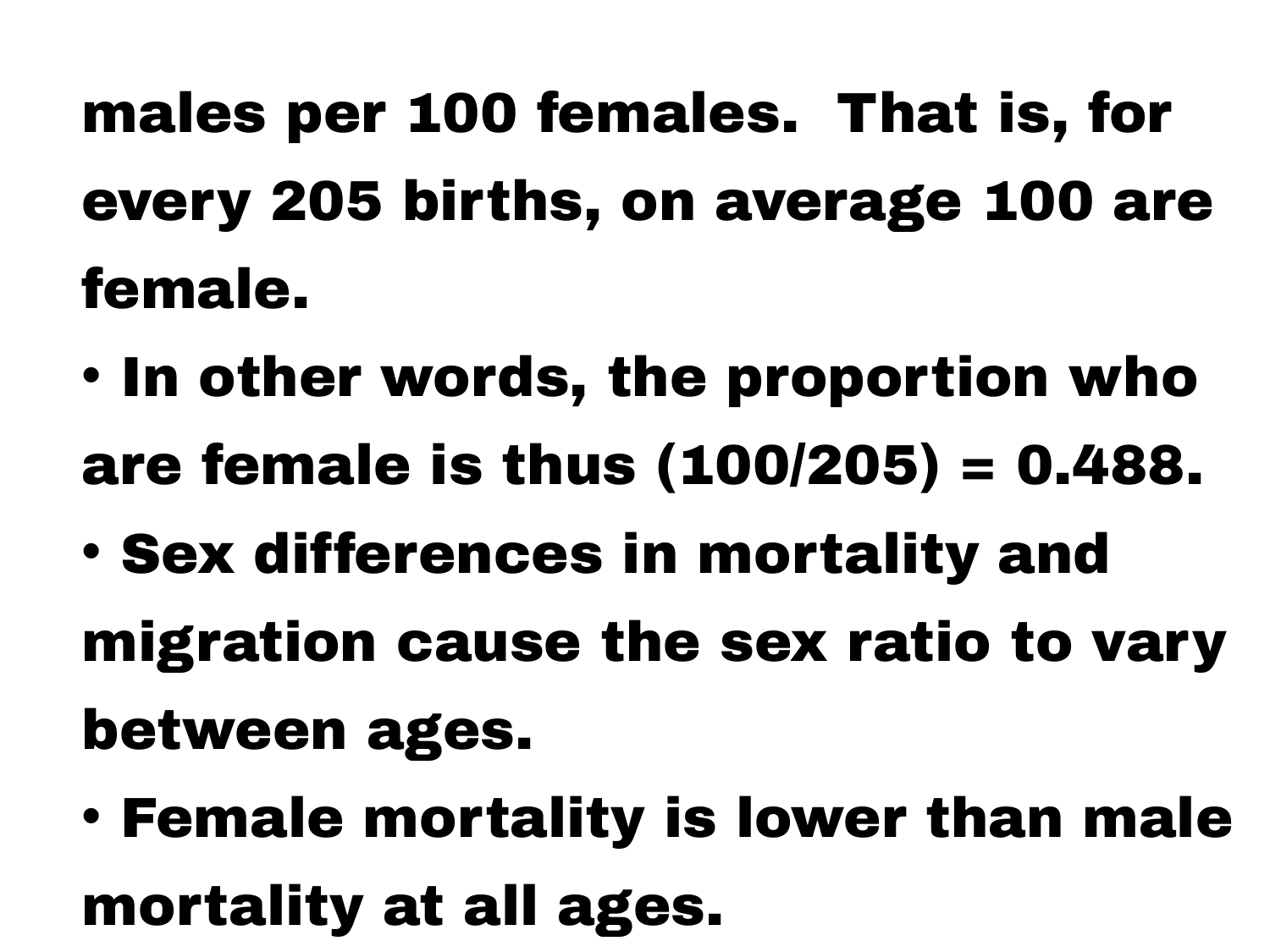

males per 100 females.  That is, for every 205 births, on average 100 are female.
 In other words, the proportion who are female is thus (100/205) = 0.488.
 Sex differences in mortality and migration cause the sex ratio to vary between ages.
 Female mortality is lower than male mortality at all ages.